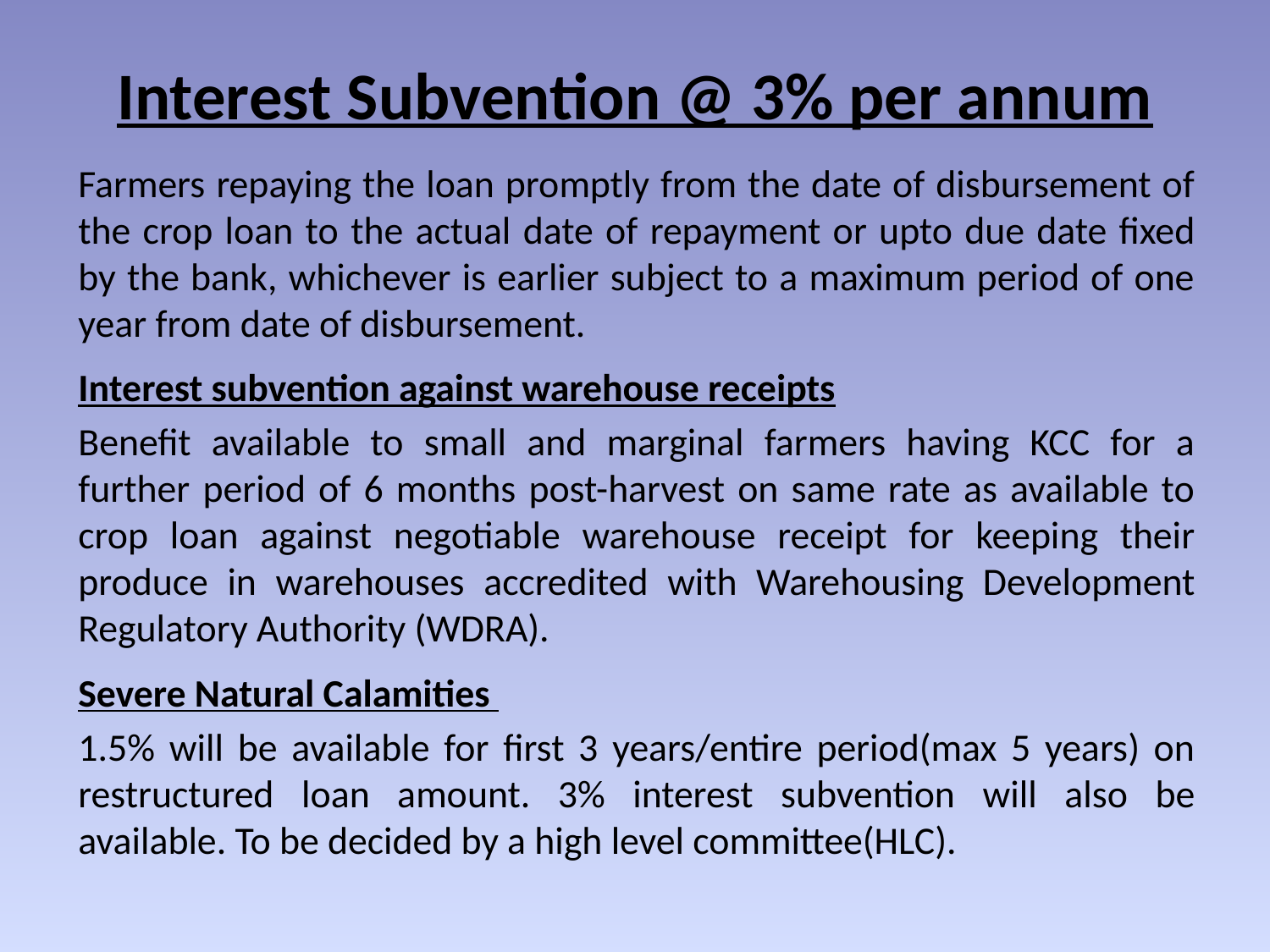

# Interest Subvention @ 3% per annum
Farmers repaying the loan promptly from the date of disbursement of the crop loan to the actual date of repayment or upto due date fixed by the bank, whichever is earlier subject to a maximum period of one year from date of disbursement.
Interest subvention against warehouse receipts
Benefit available to small and marginal farmers having KCC for a further period of 6 months post-harvest on same rate as available to crop loan against negotiable warehouse receipt for keeping their produce in warehouses accredited with Warehousing Development Regulatory Authority (WDRA).
Severe Natural Calamities
1.5% will be available for first 3 years/entire period(max 5 years) on restructured loan amount. 3% interest subvention will also be available. To be decided by a high level committee(HLC).